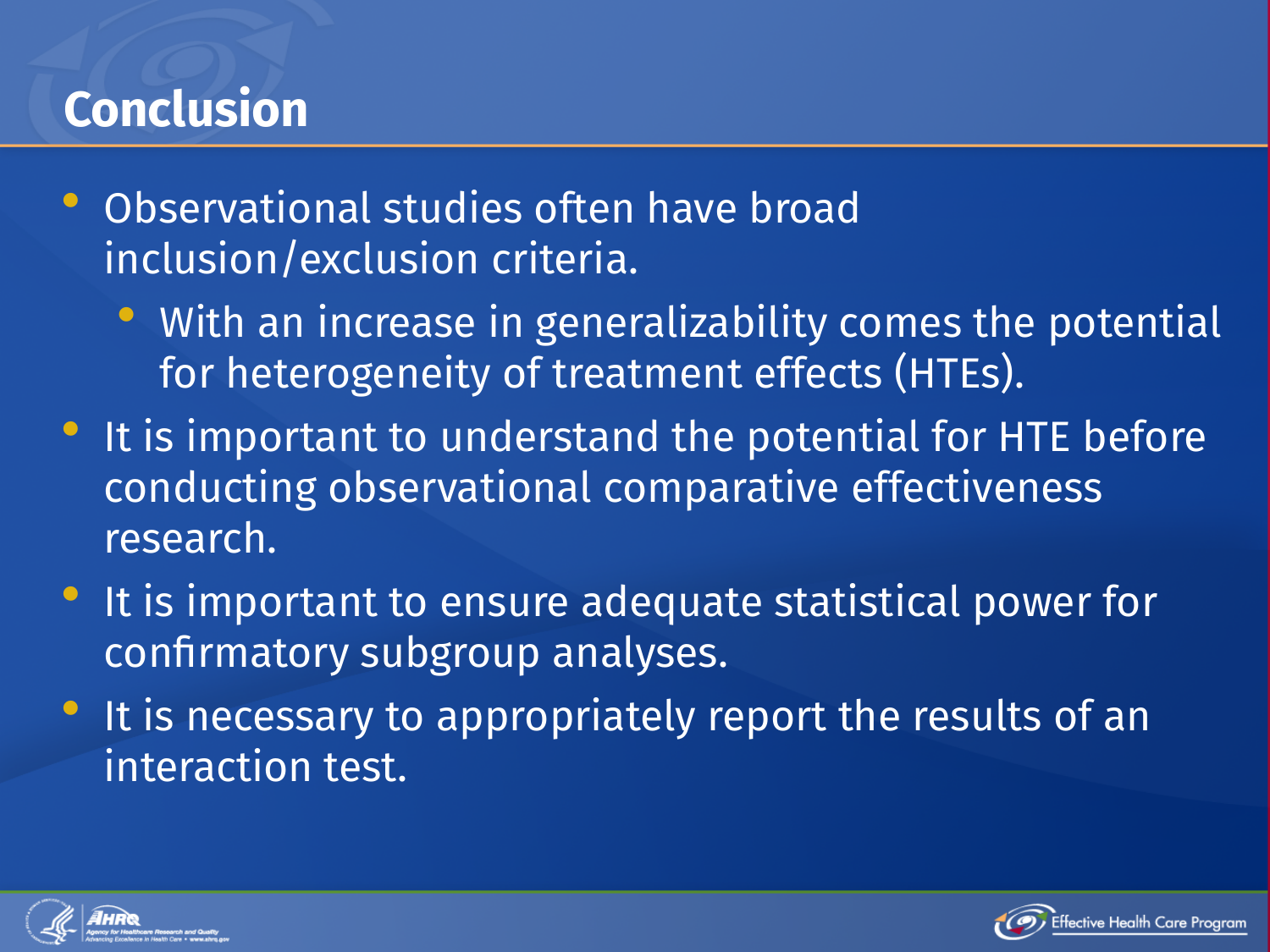

# Conclusion
Observational studies often have broad inclusion/exclusion criteria.
With an increase in generalizability comes the potential for heterogeneity of treatment effects (HTEs).
It is important to understand the potential for HTE before conducting observational comparative effectiveness research.
It is important to ensure adequate statistical power for confirmatory subgroup analyses.
It is necessary to appropriately report the results of an interaction test.